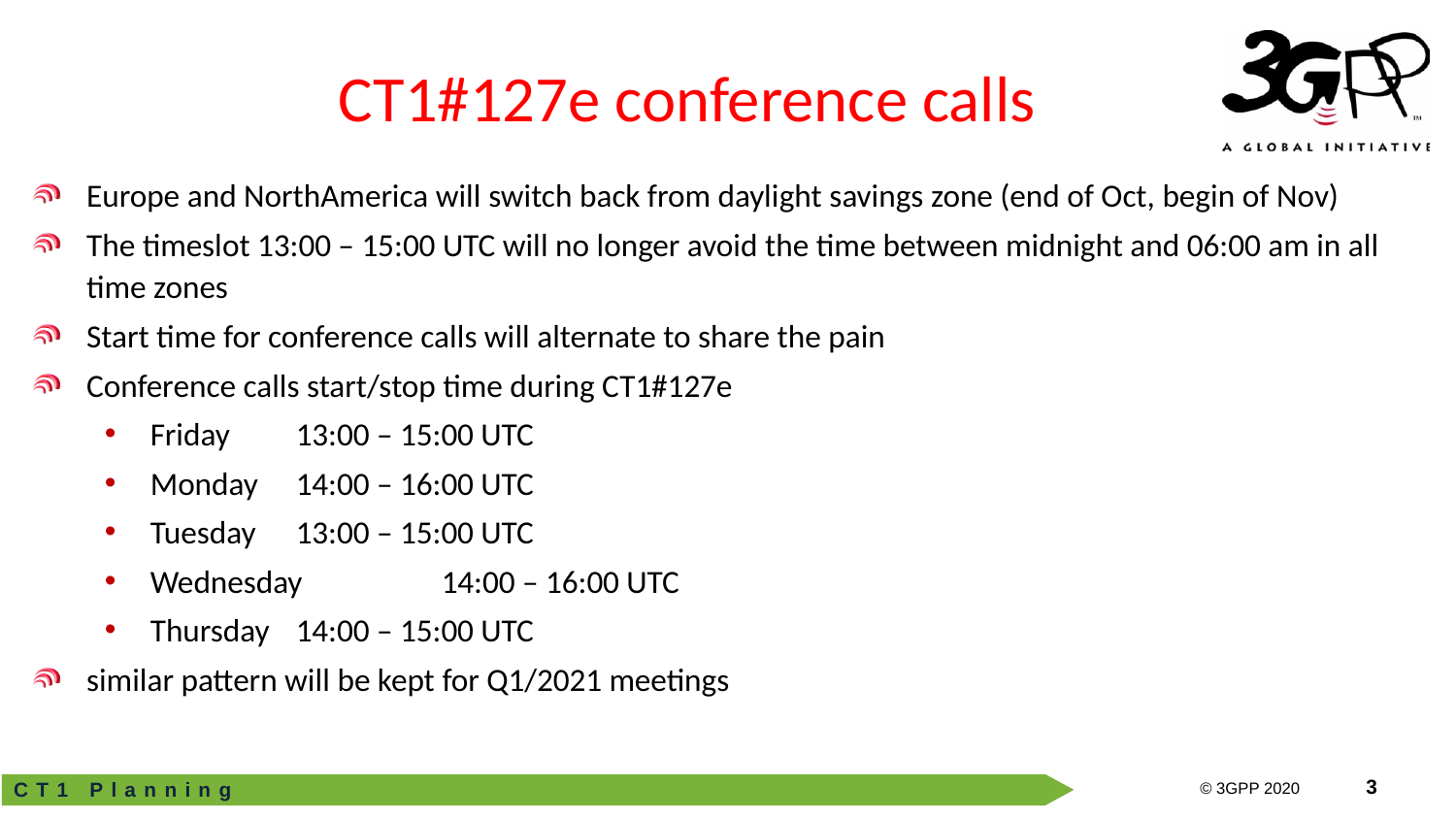

# CT1#127e conference calls
Europe and NorthAmerica will switch back from daylight savings zone (end of Oct, begin of Nov)
The timeslot 13:00 – 15:00 UTC will no longer avoid the time between midnight and 06:00 am in all time zones
Start time for conference calls will alternate to share the pain
Conference calls start/stop time during CT1#127e
Friday	13:00 – 15:00 UTC
Monday	14:00 – 16:00 UTC
Tuesday	13:00 – 15:00 UTC
Wednesday	14:00 – 16:00 UTC
Thursday	14:00 – 15:00 UTC
similar pattern will be kept for Q1/2021 meetings